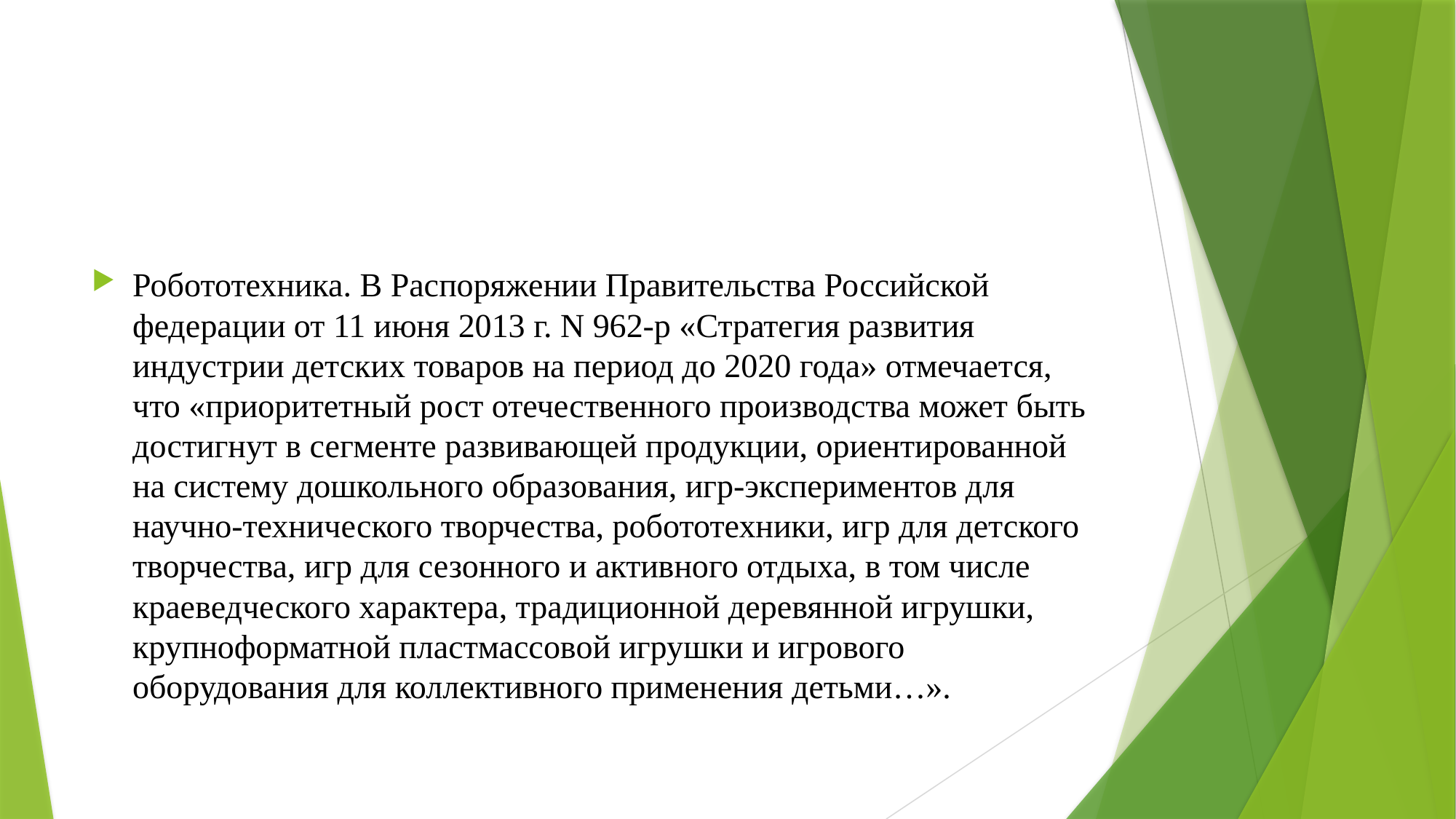

#
Робототехника. В Распоряжении Правительства Российской федерации от 11 июня 2013 г. N 962-р «Стратегия развития индустрии детских товаров на период до 2020 года» отмечается, что «приоритетный рост отечественного производства может быть достигнут в сегменте развивающей продукции, ориентированной на систему дошкольного образования, игр-экспериментов для научно-технического творчества, робототехники, игр для детского творчества, игр для сезонного и активного отдыха, в том числе краеведческого характера, традиционной деревянной игрушки, крупноформатной пластмассовой игрушки и игрового оборудования для коллективного применения детьми…».